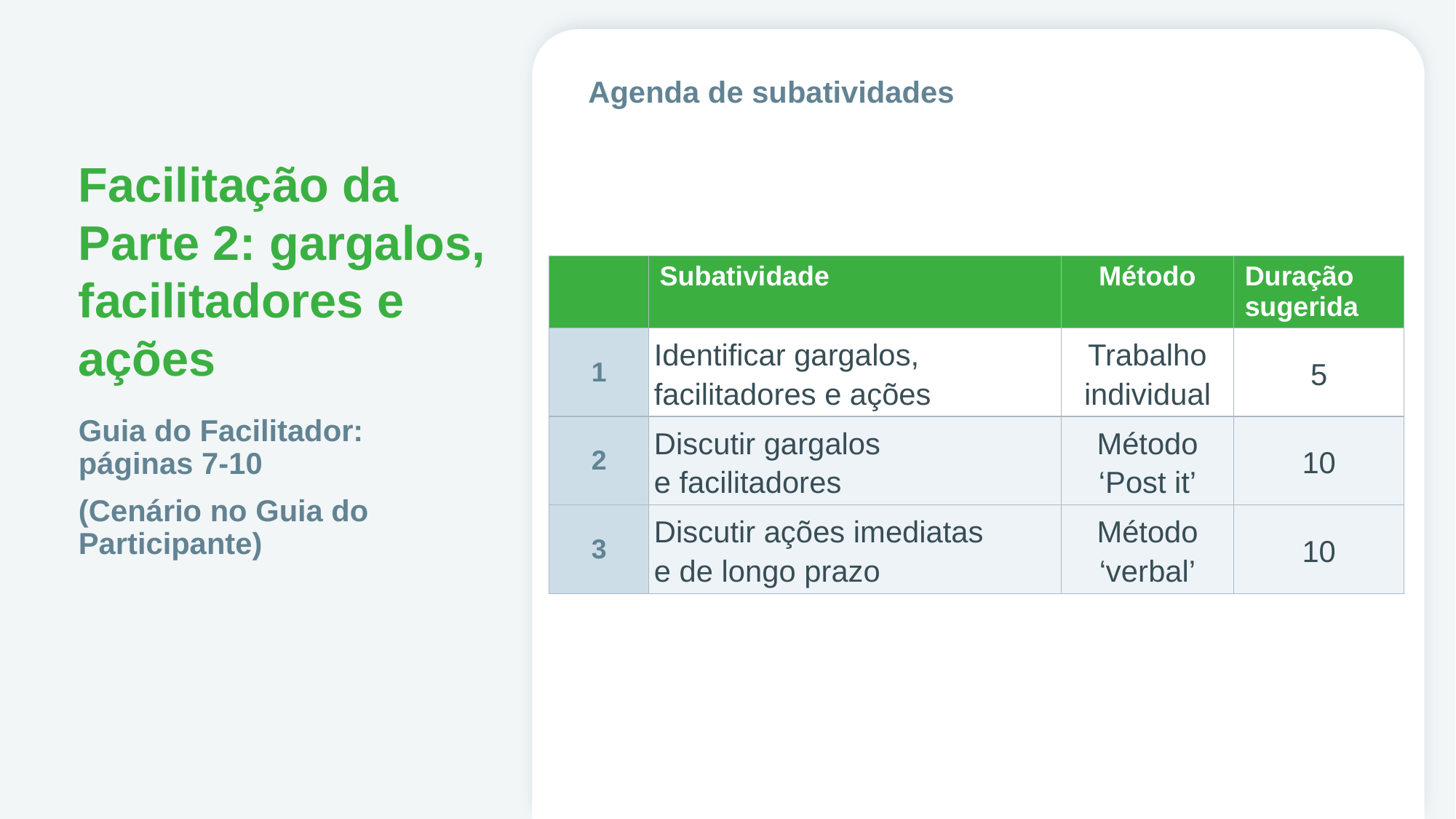

Agenda de subatividades
# Facilitação da Parte 2: gargalos, facilitadores e ações
|  | Subatividade | Método | Duração sugerida |
| --- | --- | --- | --- |
| 1 | Identificar gargalos, facilitadores e ações | Trabalho individual | 5 |
| 2 | Discutir gargalos e facilitadores | Método ‘Post it’ | 10 |
| 3 | Discutir ações imediatas e de longo prazo | Método ‘verbal’ | 10 |
Guia do Facilitador: páginas 7-10
(Cenário no Guia do Participante)